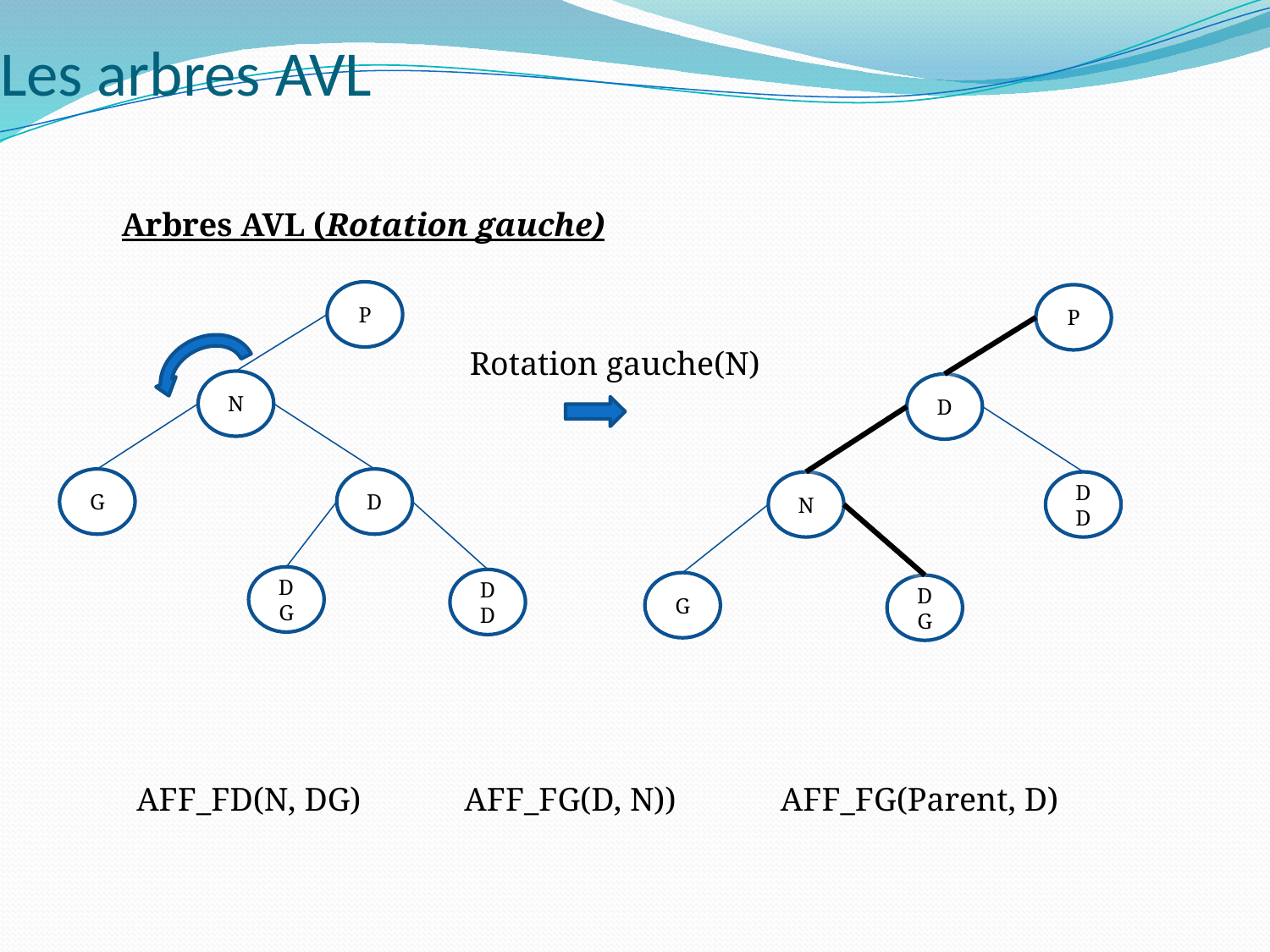

# Les arbres AVL

Arbres AVL (Rotation gauche)
P
P

Rotation gauche(N)
N
D

G
D
N
DD
DG
DD
G
DG
AFF_FD(N, DG)
AFF_FG(D, N))
AFF_FG(Parent, D)